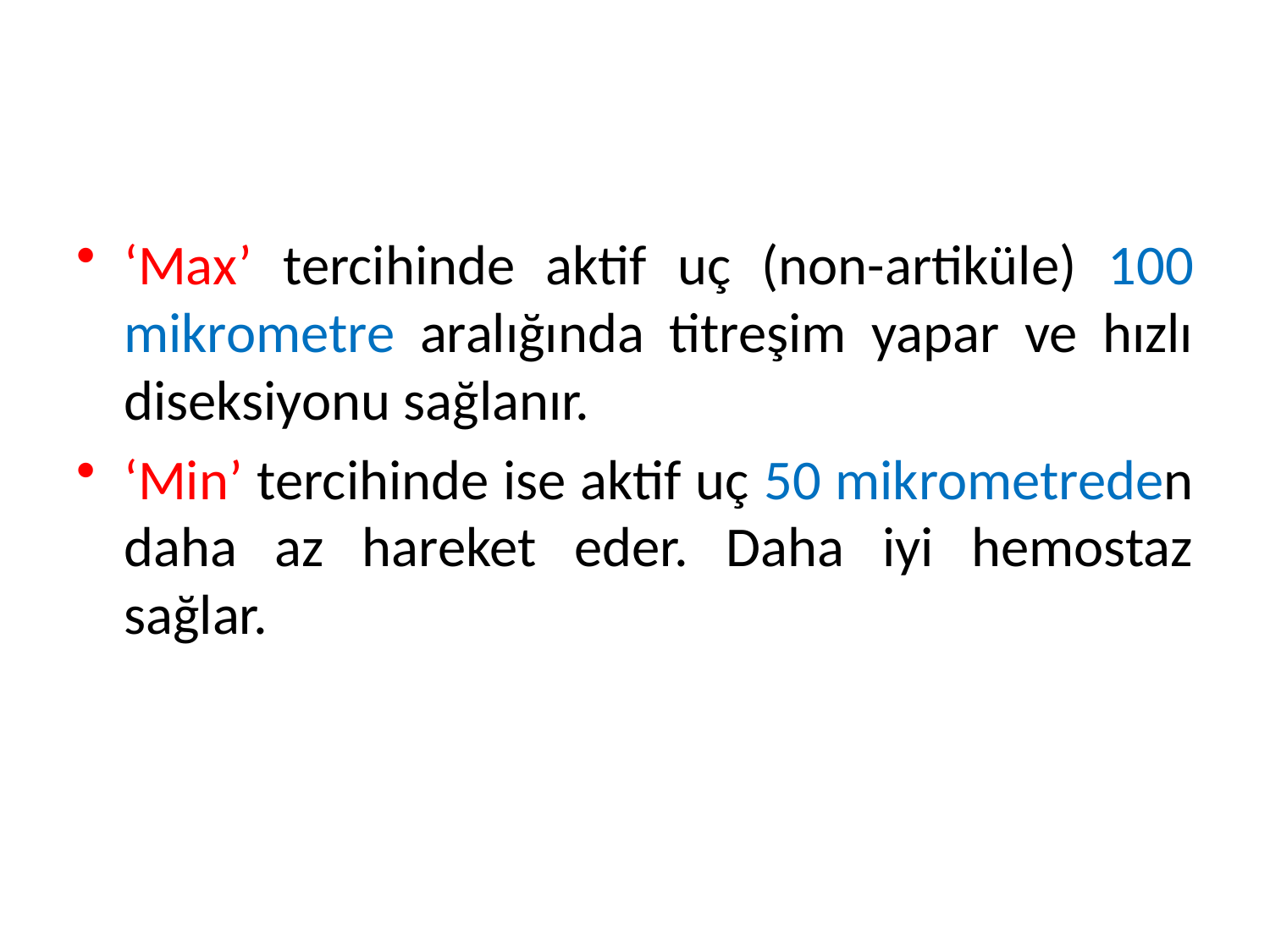

#
‘Max’ tercihinde aktif uç (non-artiküle) 100 mikrometre aralığında titreşim yapar ve hızlı diseksiyonu sağlanır.
‘Min’ tercihinde ise aktif uç 50 mikrometreden daha az hareket eder. Daha iyi hemostaz sağlar.